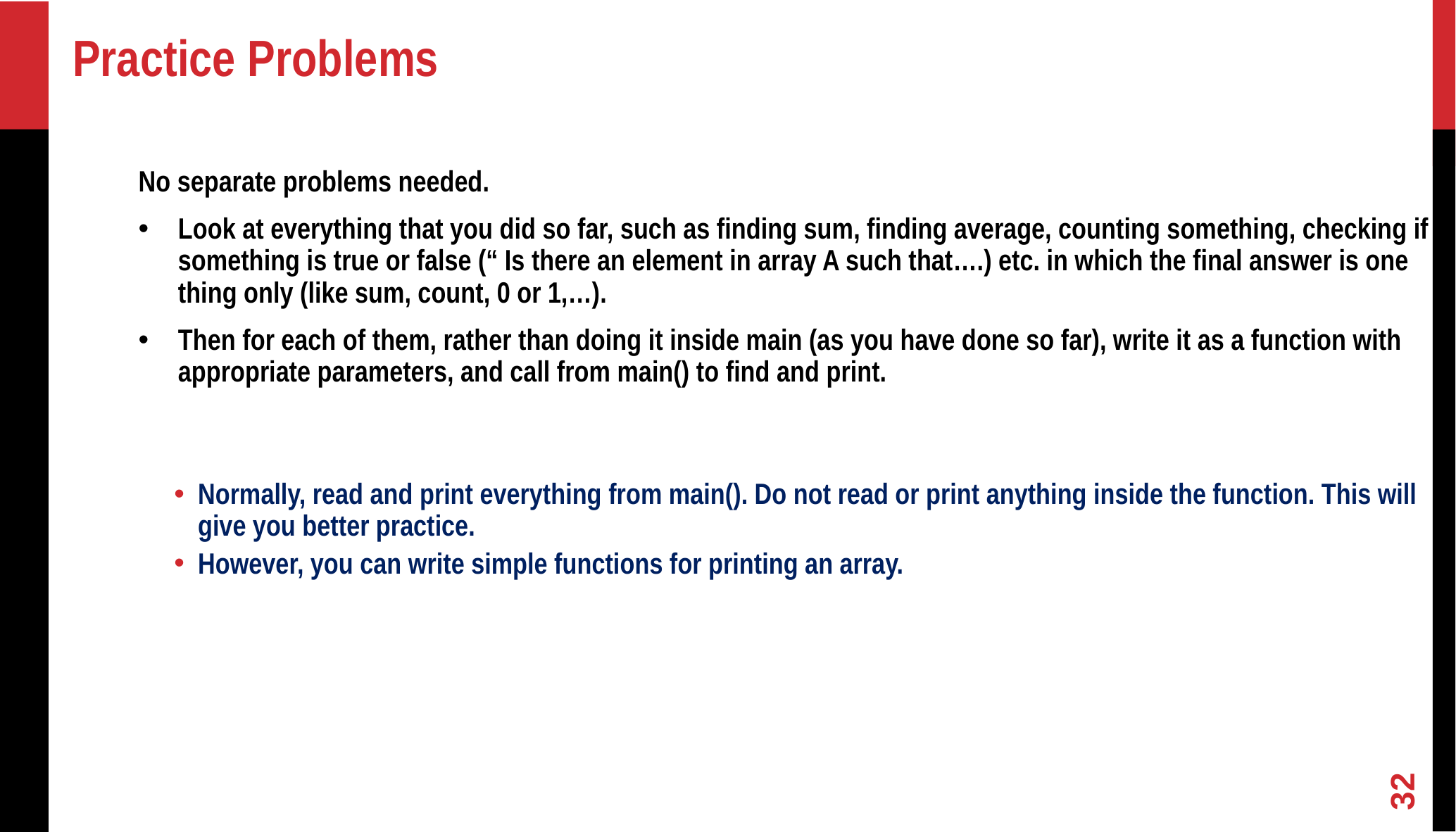

# Practice Problems
No separate problems needed.
Look at everything that you did so far, such as finding sum, finding average, counting something, checking if something is true or false (“ Is there an element in array A such that….) etc. in which the final answer is one thing only (like sum, count, 0 or 1,…).
Then for each of them, rather than doing it inside main (as you have done so far), write it as a function with appropriate parameters, and call from main() to find and print.

Normally, read and print everything from main(). Do not read or print anything inside the function. This will give you better practice.
However, you can write simple functions for printing an array.
32